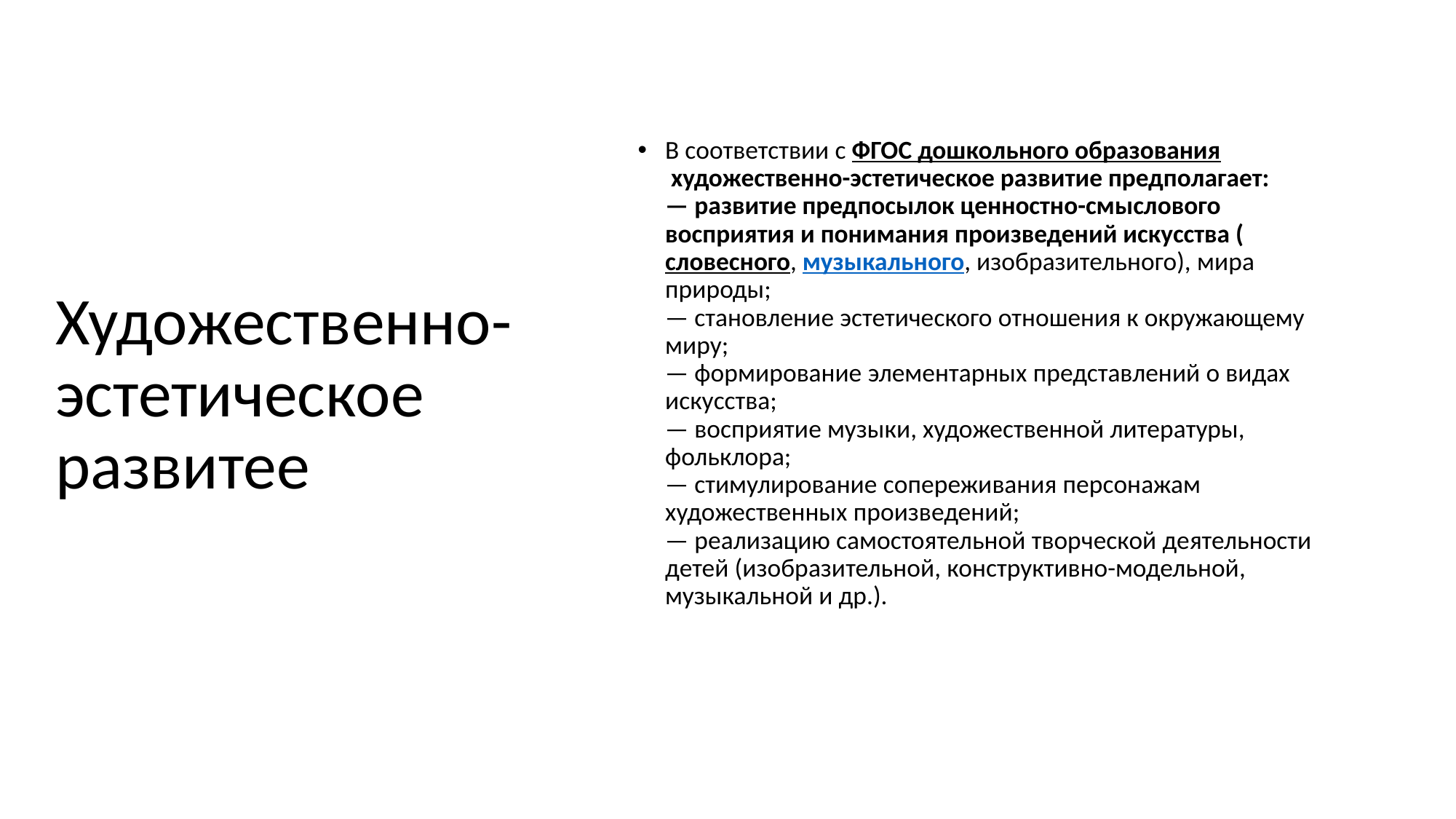

# Художественно-эстетическое развитее
В соответствии с ФГОС дошкольного образования художественно-эстетическое развитие предполагает:
— развитие предпосылок ценностно-смыслового восприятия и понимания произведений искусства (словесного, музыкального, изобразительного), мира природы;
— становление эстетического отношения к окружающему миру;
— формирование элементарных представлений о видах искусства;
— восприятие музыки, художественной литературы, фольклора;
— стимулирование сопереживания персонажам художественных произведений;
— реализацию самостоятельной творческой деятельности детей (изобразительной, конструктивно-модельной, музыкальной и др.).